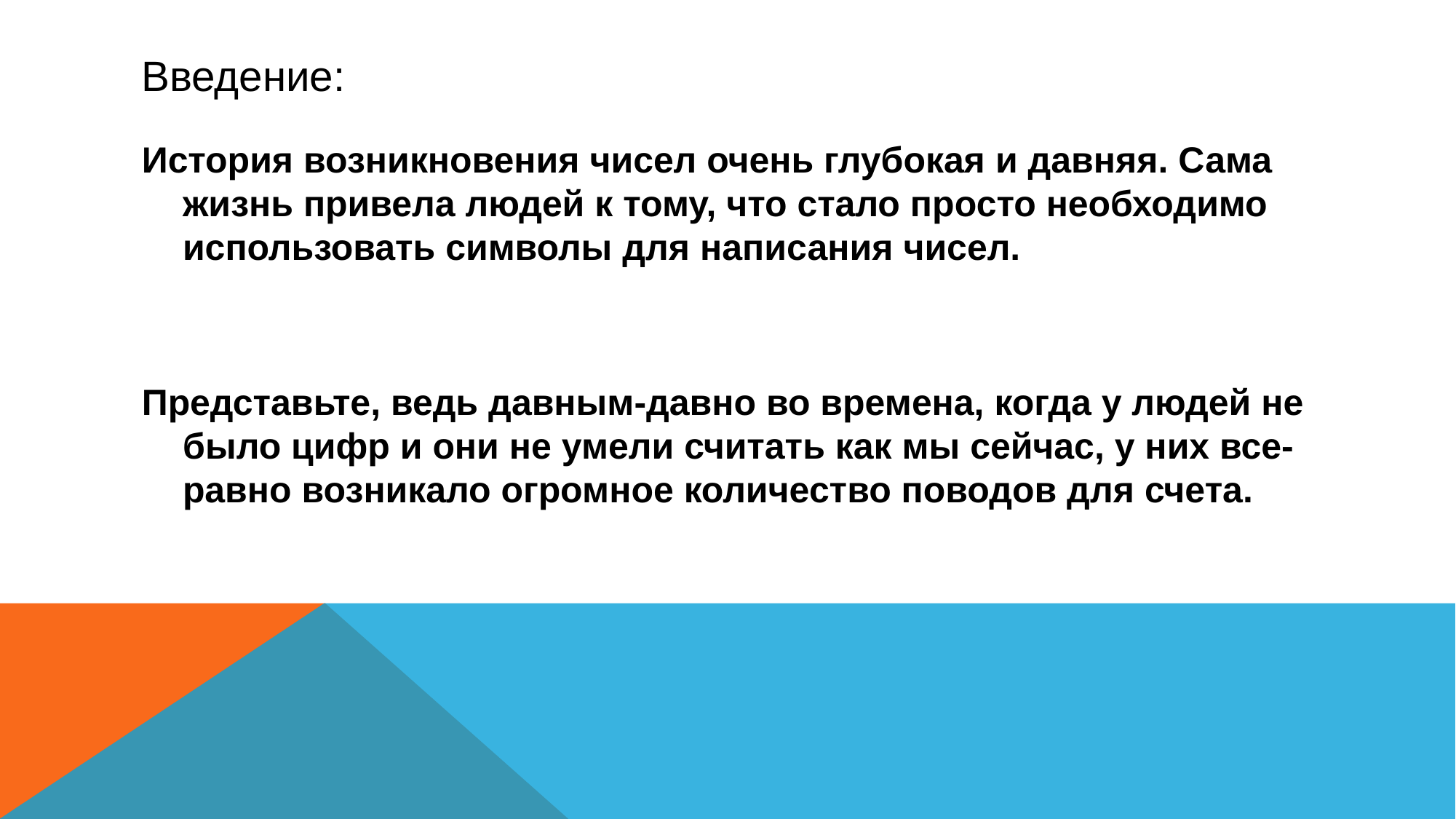

Введение:
История возникновения чисел очень глубокая и давняя. Сама жизнь привела людей к тому, что стало просто необходимо использовать символы для написания чисел.

Представьте, ведь давным-давно во времена, когда у людей не было цифр и они не умели считать как мы сейчас, у них все-равно возникало огромное количество поводов для счета.